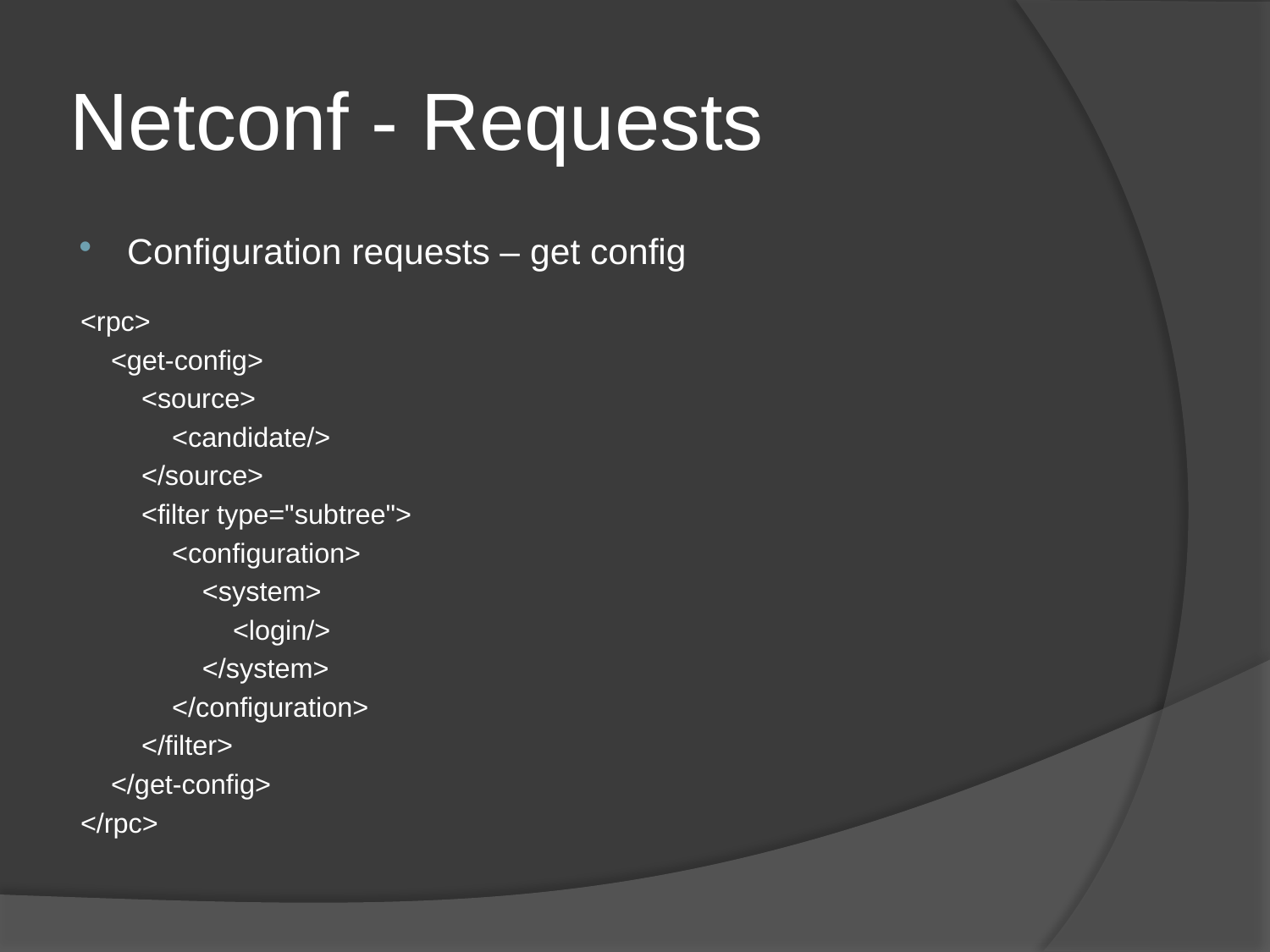

# Netconf - Requests
Configuration requests – get config

<rpc>
    <get-config>
        <source>
            <candidate/>
        </source>
        <filter type="subtree">
            <configuration>
                <system>
                    <login/>
                </system>
            </configuration>
        </filter>
    </get-config>
</rpc>